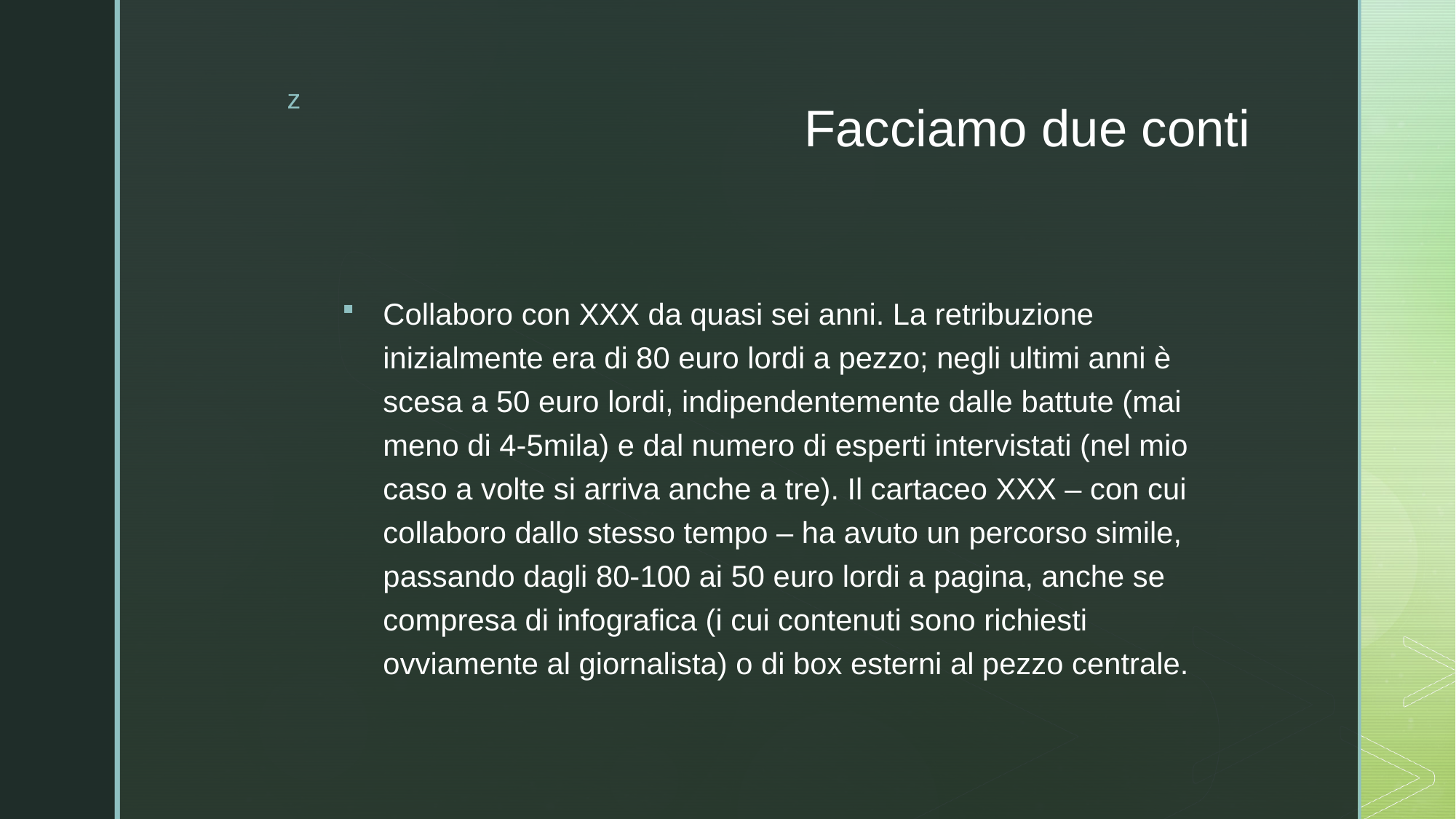

# Facciamo due conti
Collaboro con XXX da quasi sei anni. La retribuzione inizialmente era di 80 euro lordi a pezzo; negli ultimi anni è scesa a 50 euro lordi, indipendentemente dalle battute (mai meno di 4-5mila) e dal numero di esperti intervistati (nel mio caso a volte si arriva anche a tre). Il cartaceo XXX – con cui collaboro dallo stesso tempo – ha avuto un percorso simile, passando dagli 80-100 ai 50 euro lordi a pagina, anche se compresa di infografica (i cui contenuti sono richiesti ovviamente al giornalista) o di box esterni al pezzo centrale.